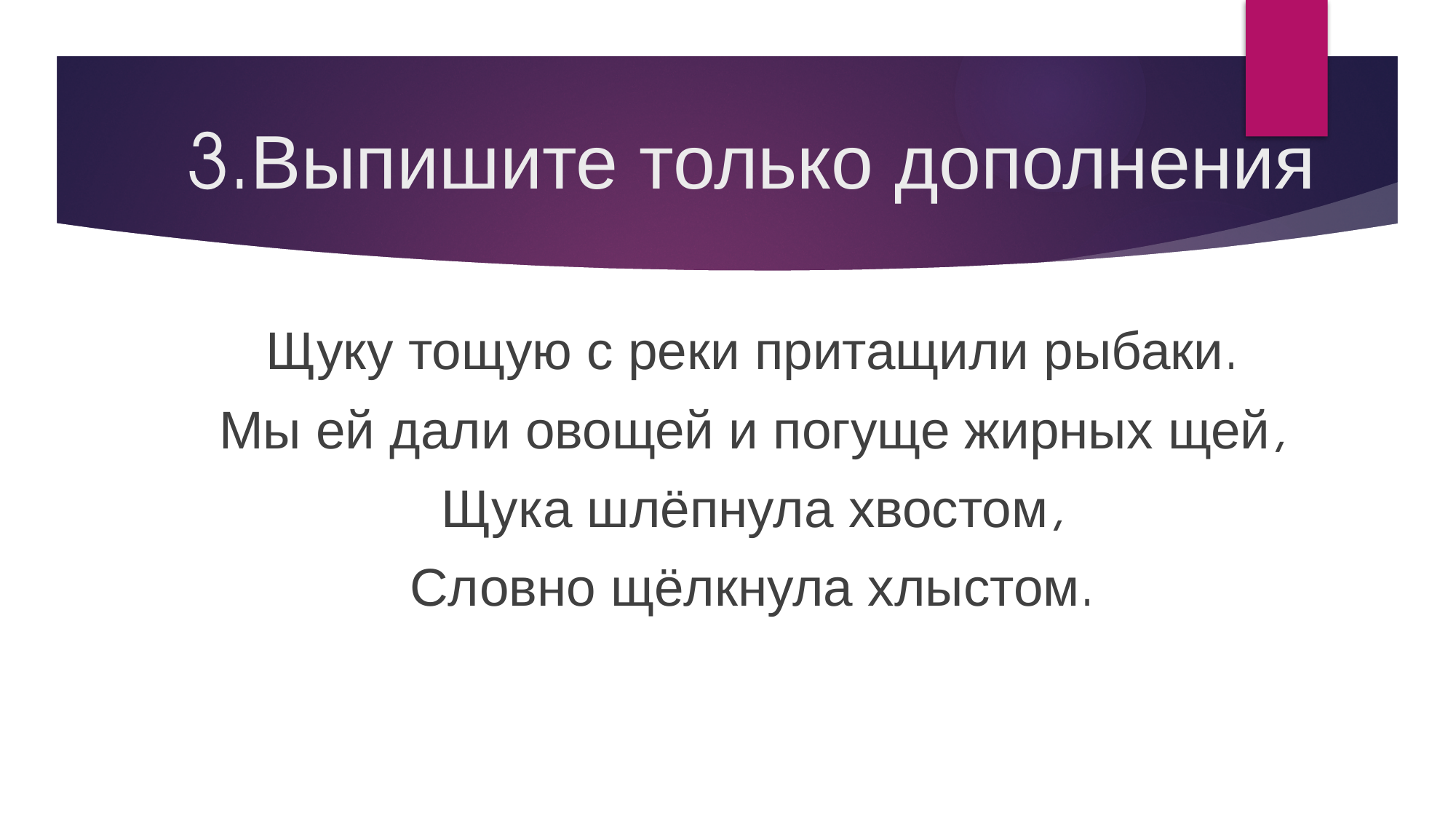

# 3.Выпишите только дополнения
Щуку тощую с реки притащили рыбаки.
Мы ей дали овощей и погуще жирных щей,
Щука шлёпнула хвостом,
Словно щёлкнула хлыстом.